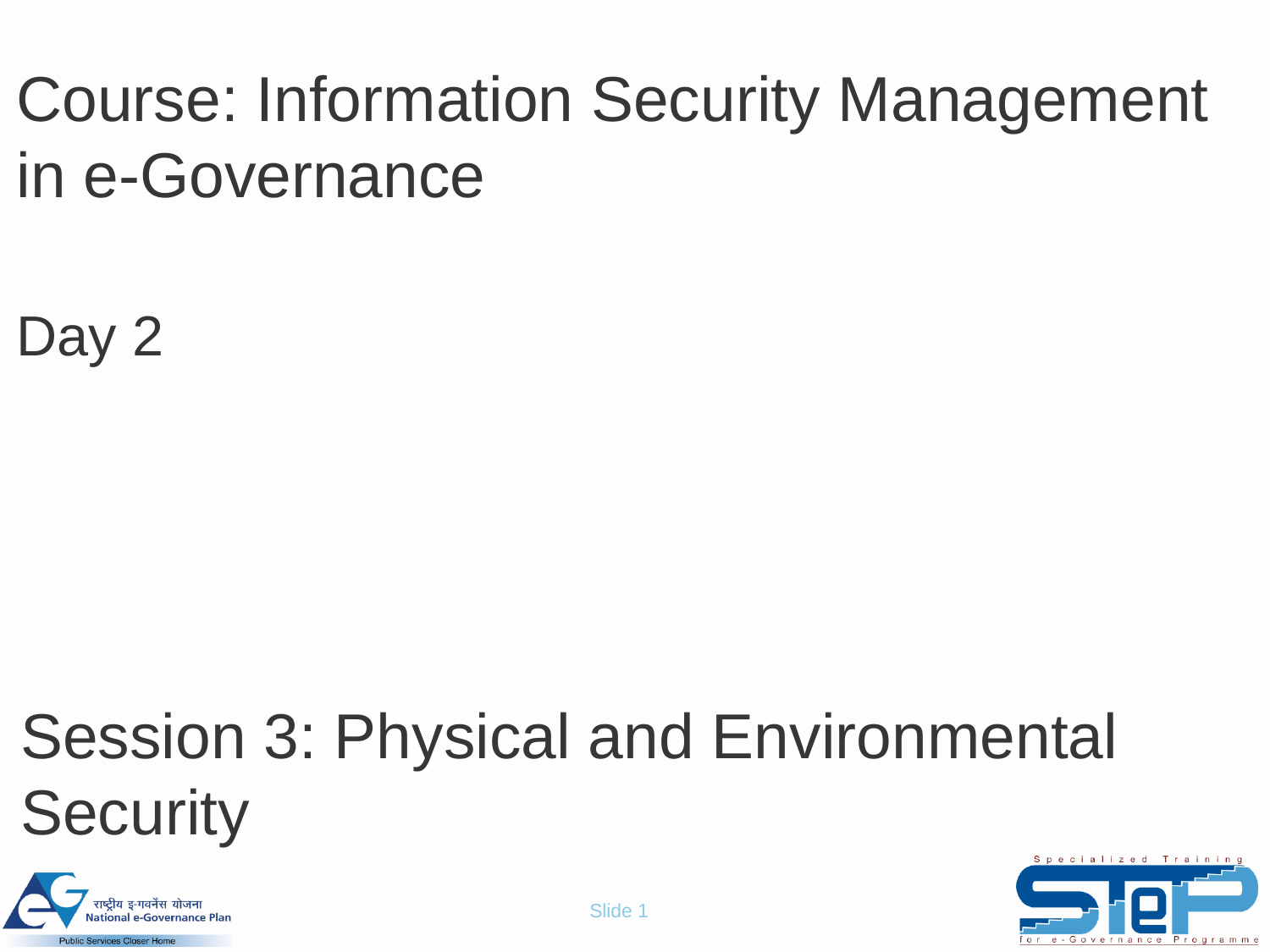

Course: Information Security Management in e-Governance

Day 2
Session 3: Physical and Environmental Security